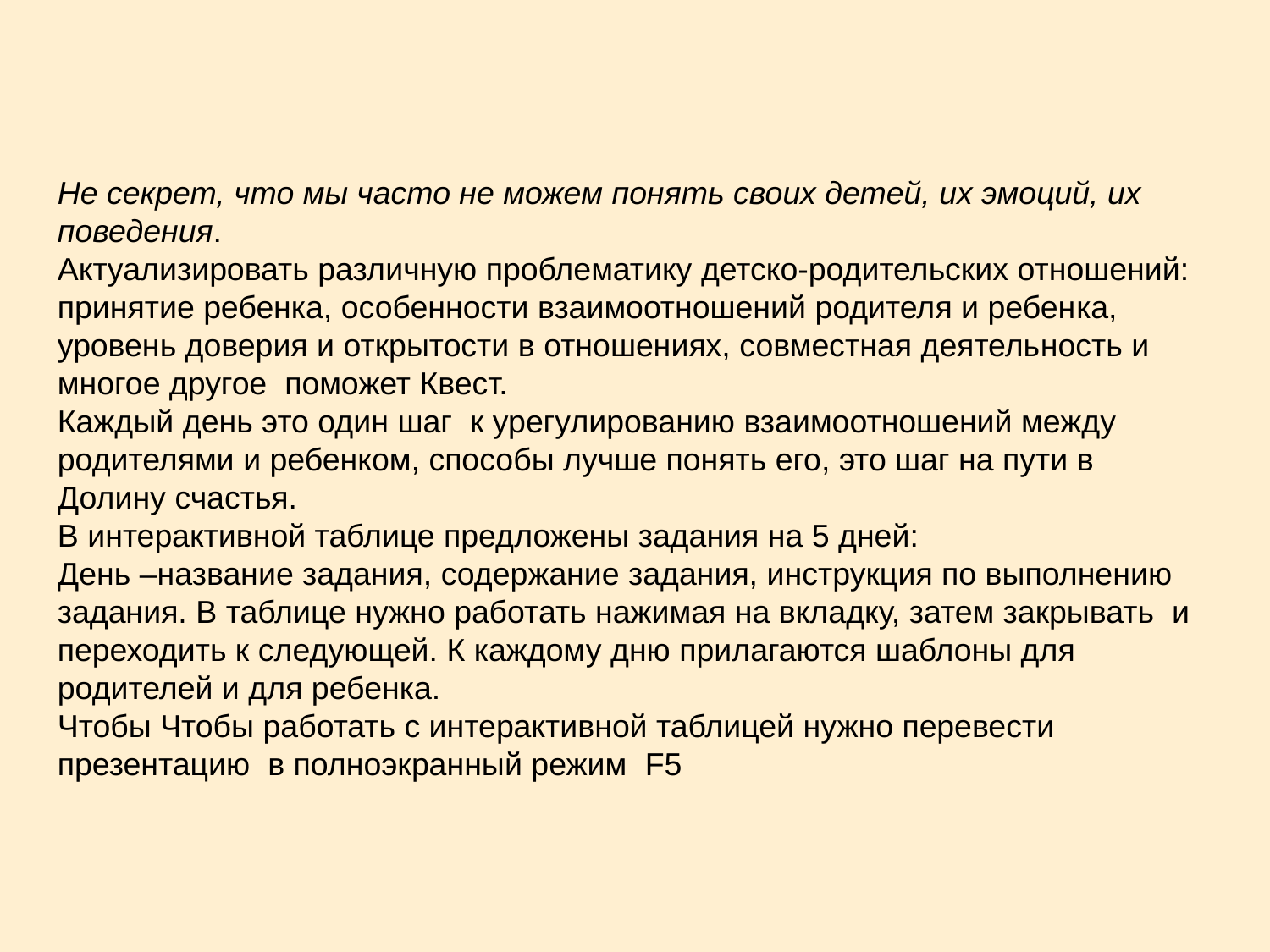

Не секрет, что мы часто не можем понять своих детей, их эмоций, их поведения.
Актуализировать различную проблематику детско-родительских отношений: принятие ребенка, особенности взаимоотношений родителя и ребен­ка, уровень доверия и открытости в отношениях, совместная деятель­ность и многое другое  поможет Квест.
Каждый день это один шаг  к урегулированию взаимоотношений между родителями и ребенком, способы лучше понять его, это шаг на пути в Долину счастья.
В интерактивной таблице предложены задания на 5 дней:
День –название задания, содержание задания, инструкция по выполнению задания. В таблице нужно работать нажимая на вкладку, затем закрывать  и переходить к следующей. К каждому дню прилагаются шаблоны для родителей и для ребенка.
Чтобы Чтобы работать с интерактивной таблицей нужно перевести презентацию  в полноэкранный режим  F5